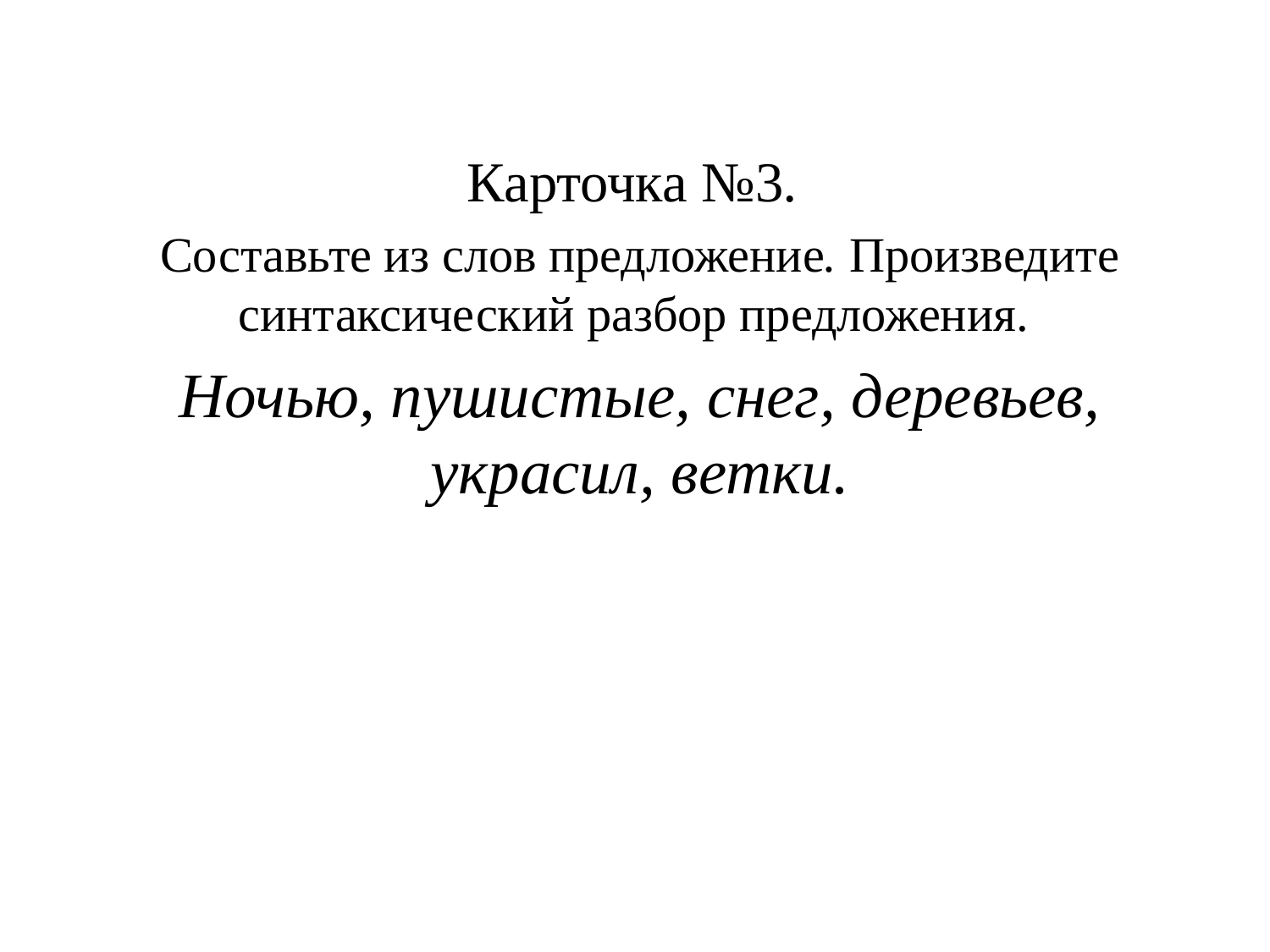

#
Карточка №3.
Составьте из слов предложение. Произведите синтаксический разбор предложения.
Ночью, пушистые, снег, деревьев, украсил, ветки.